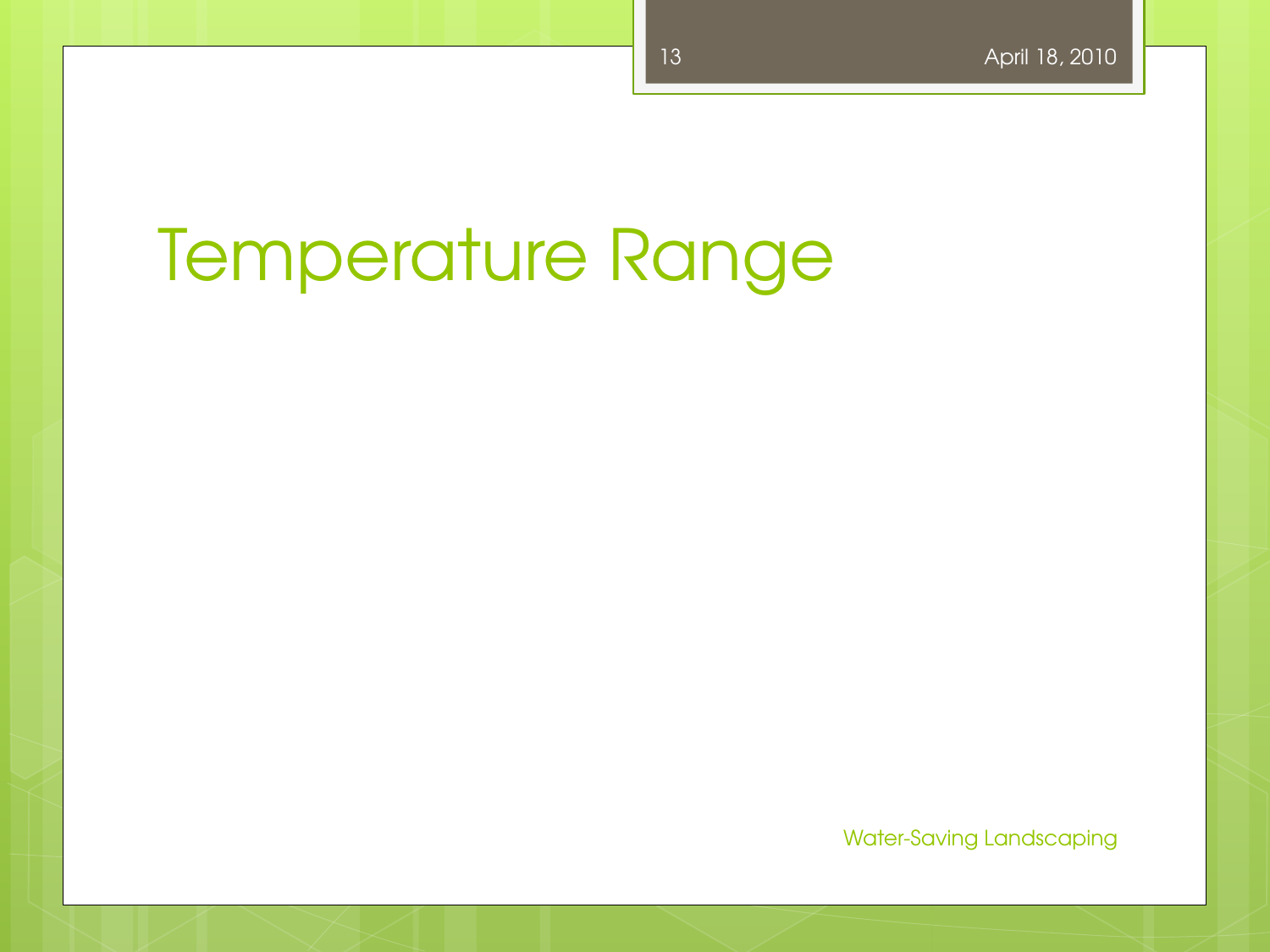

13
April 18, 2010
# Temperature Range

Water-Saving Landscaping